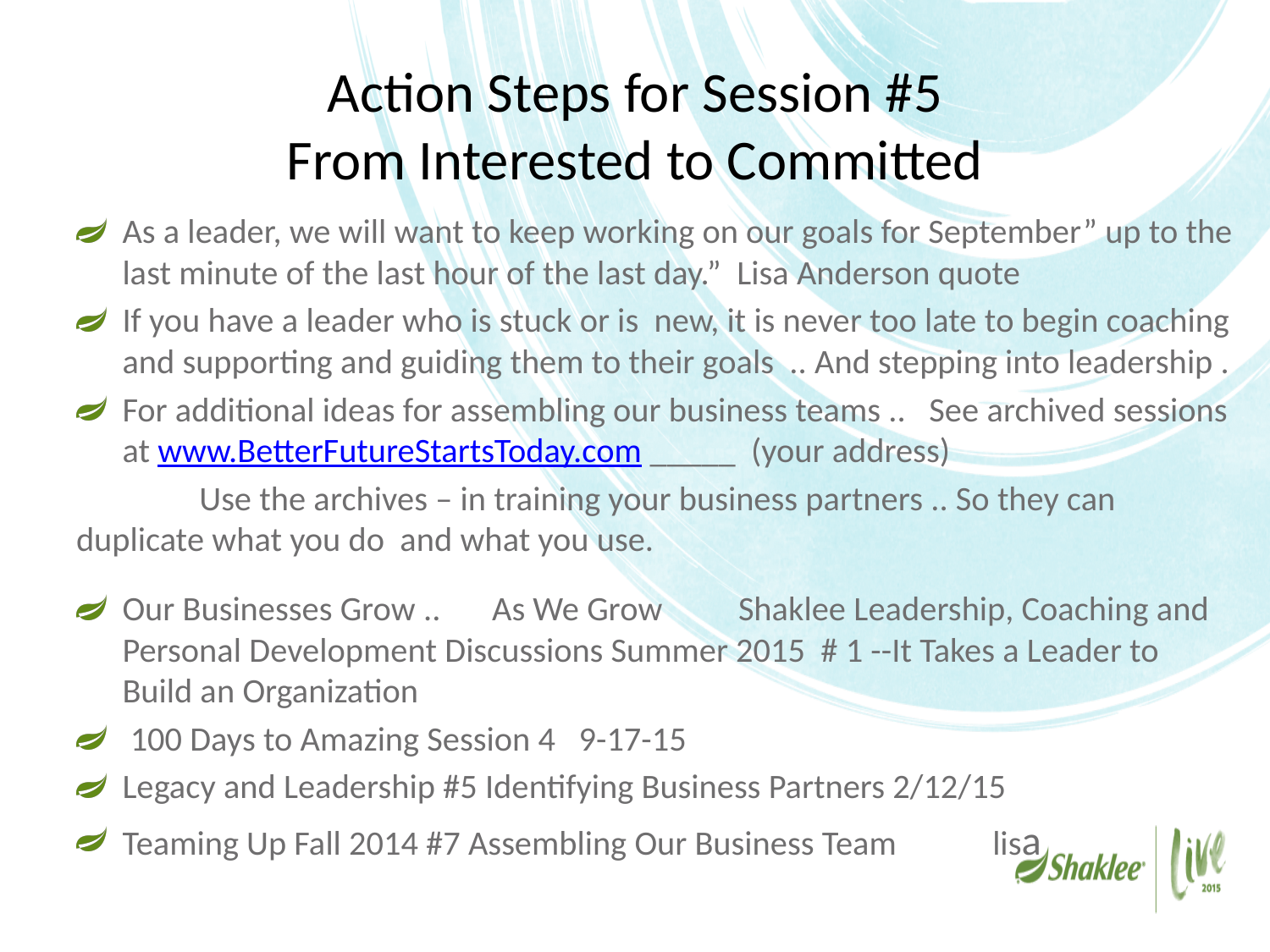

# Action Steps for Session #5 From Interested to Committed
As a leader, we will want to keep working on our goals for September” up to the last minute of the last hour of the last day.”  Lisa Anderson quote
If you have a leader who is stuck or is  new, it is never too late to begin coaching and supporting and guiding them to their goals  .. And stepping into leadership .
For additional ideas for assembling our business teams ..   See archived sessions at www.BetterFutureStartsToday.com _____  (your address)
	Use the archives – in training your business partners .. So they can   	duplicate what you do  and what you use.

Our Businesses Grow ..	As We Grow	Shaklee Leadership, Coaching and Personal Development Discussions Summer 2015  # 1 --It Takes a Leader to Build an Organization
 100 Days to Amazing Session 4   9-17-15
Legacy and Leadership #5 Identifying Business Partners 2/12/15
Teaming Up Fall 2014 #7 Assembling Our Business Team 	 lisa